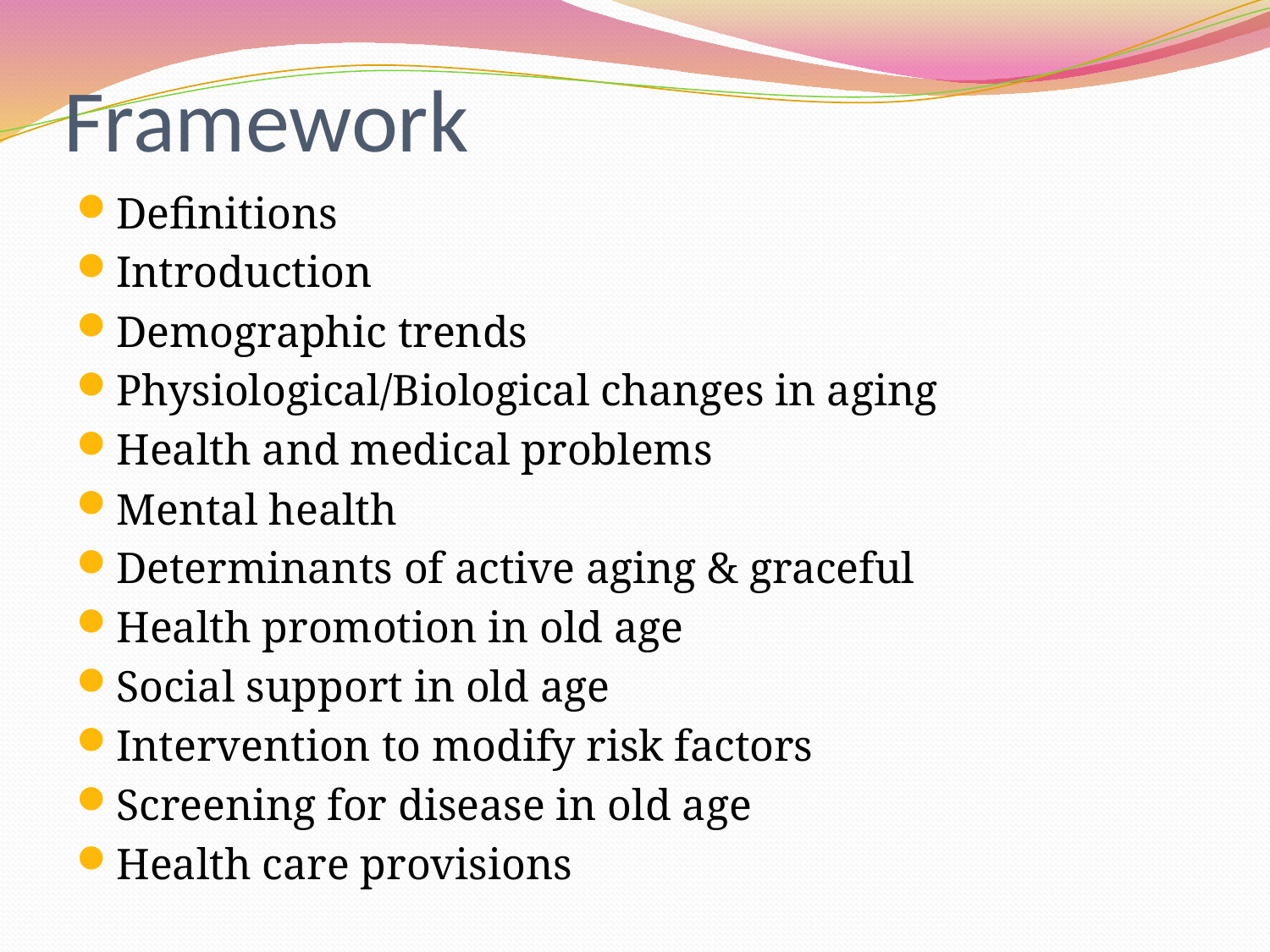

# Framework
Definitions
Introduction
Demographic trends
Physiological/Biological changes in aging
Health and medical problems
Mental health
Determinants of active aging & graceful
Health promotion in old age
Social support in old age
Intervention to modify risk factors
Screening for disease in old age
Health care provisions